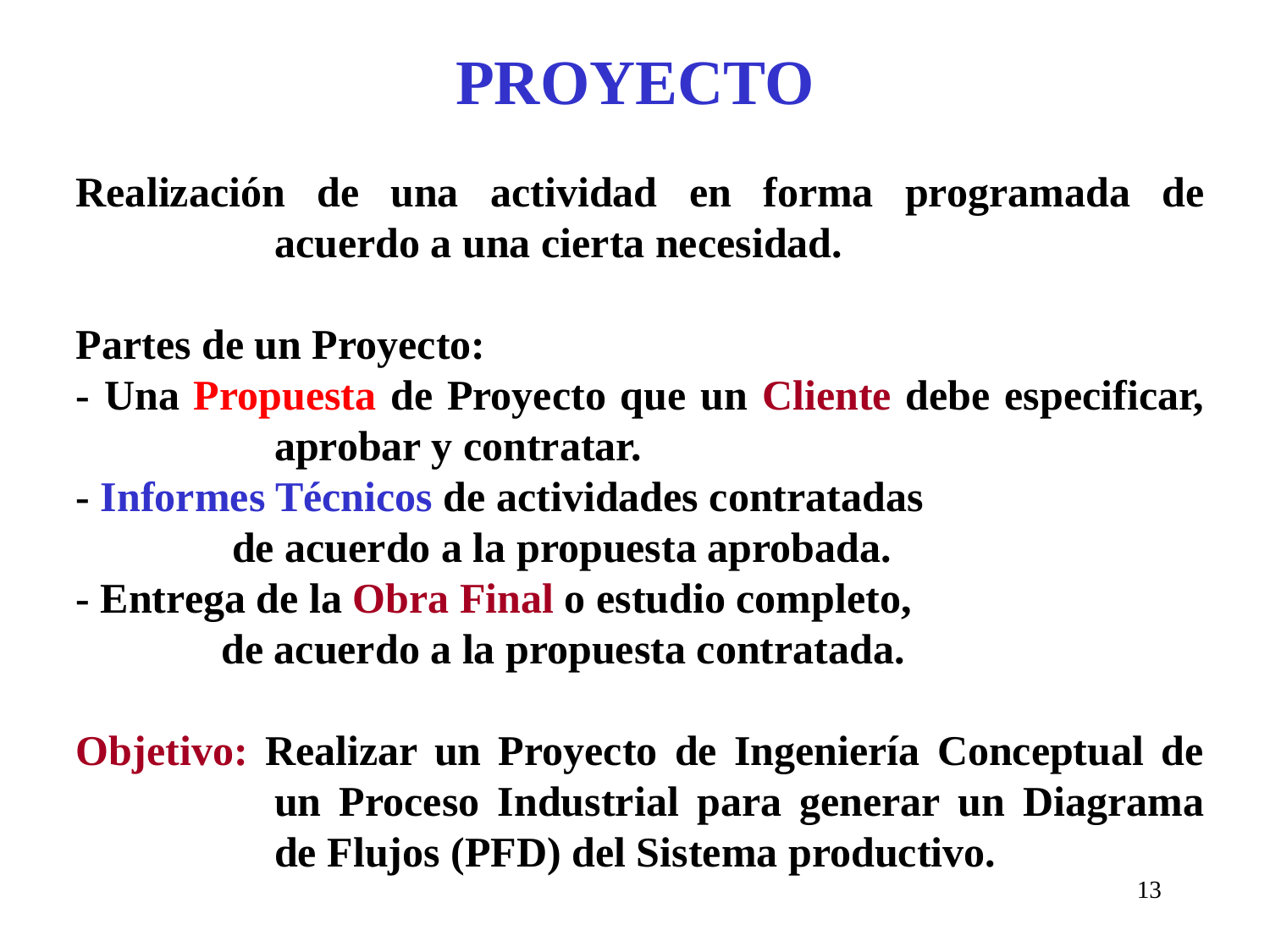

# PROYECTO
Realización de una actividad en forma programada de acuerdo a una cierta necesidad.

Partes de un Proyecto:
- Una Propuesta de Proyecto que un Cliente debe especificar, aprobar y contratar.
- Informes Técnicos de actividades contratadas
 de acuerdo a la propuesta aprobada.
- Entrega de la Obra Final o estudio completo,
de acuerdo a la propuesta contratada.

Objetivo: Realizar un Proyecto de Ingeniería Conceptual de un Proceso Industrial para generar un Diagrama de Flujos (PFD) del Sistema productivo.
13